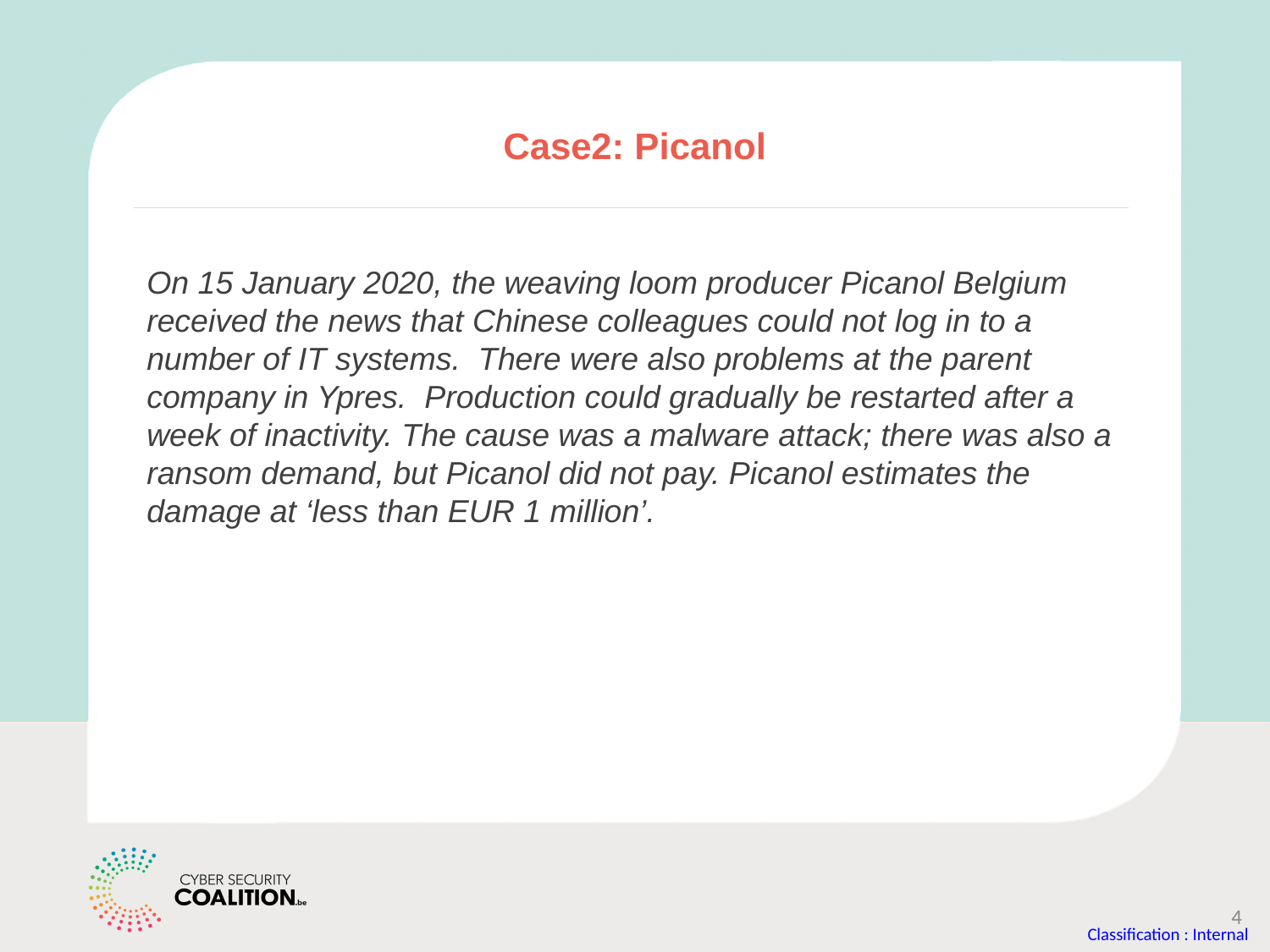

# Case2: Picanol
On 15 January 2020, the weaving loom producer Picanol Belgium received the news that Chinese colleagues could not log in to a number of IT systems.  There were also problems at the parent company in Ypres.  Production could gradually be restarted after a week of inactivity. The cause was a malware attack; there was also a ransom demand, but Picanol did not pay. Picanol estimates the damage at ‘less than EUR 1 million’.

4